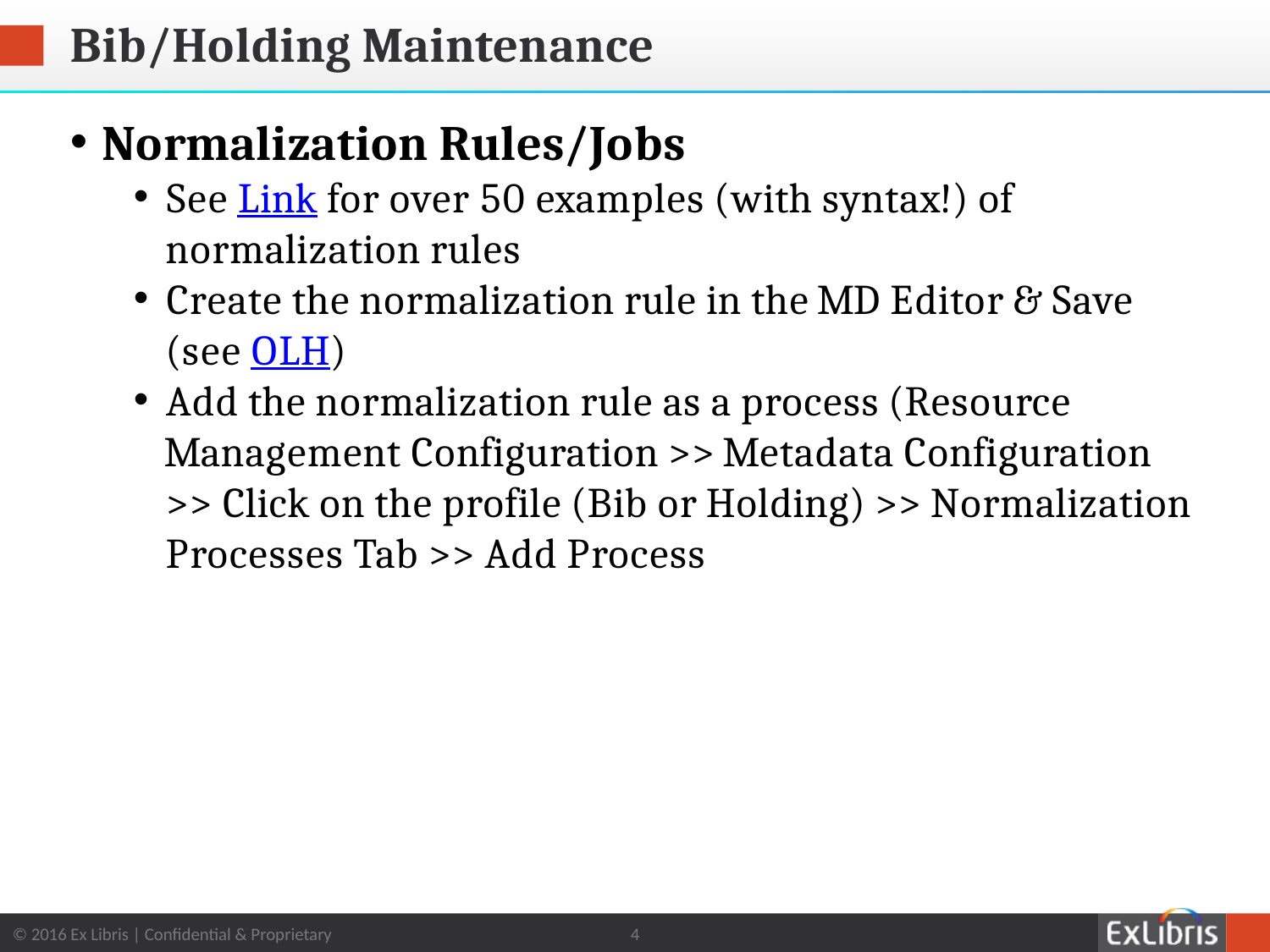

# Bib/Holding Maintenance
Normalization Rules/Jobs
See Link for over 50 examples (with syntax!) of normalization rules
Create the normalization rule in the MD Editor & Save (see OLH)
Add the normalization rule as a process (Resource Management Configuration >> Metadata Configuration >> Click on the profile (Bib or Holding) >> Normalization Processes Tab >> Add Process

4